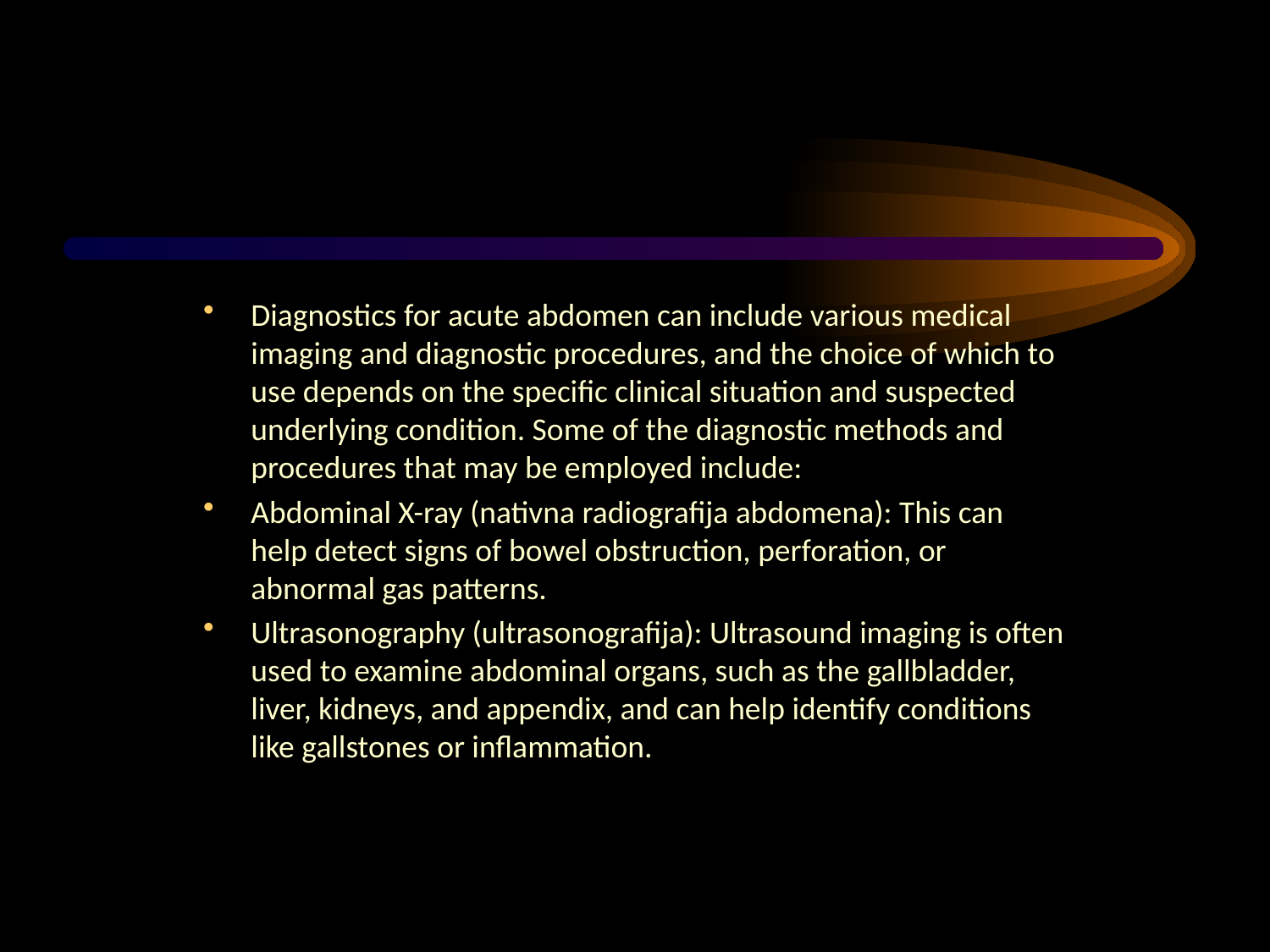

#
Diagnostics for acute abdomen can include various medical imaging and diagnostic procedures, and the choice of which to use depends on the specific clinical situation and suspected underlying condition. Some of the diagnostic methods and procedures that may be employed include:
Abdominal X-ray (nativna radiografija abdomena): This can help detect signs of bowel obstruction, perforation, or abnormal gas patterns.
Ultrasonography (ultrasonografija): Ultrasound imaging is often used to examine abdominal organs, such as the gallbladder, liver, kidneys, and appendix, and can help identify conditions like gallstones or inflammation.